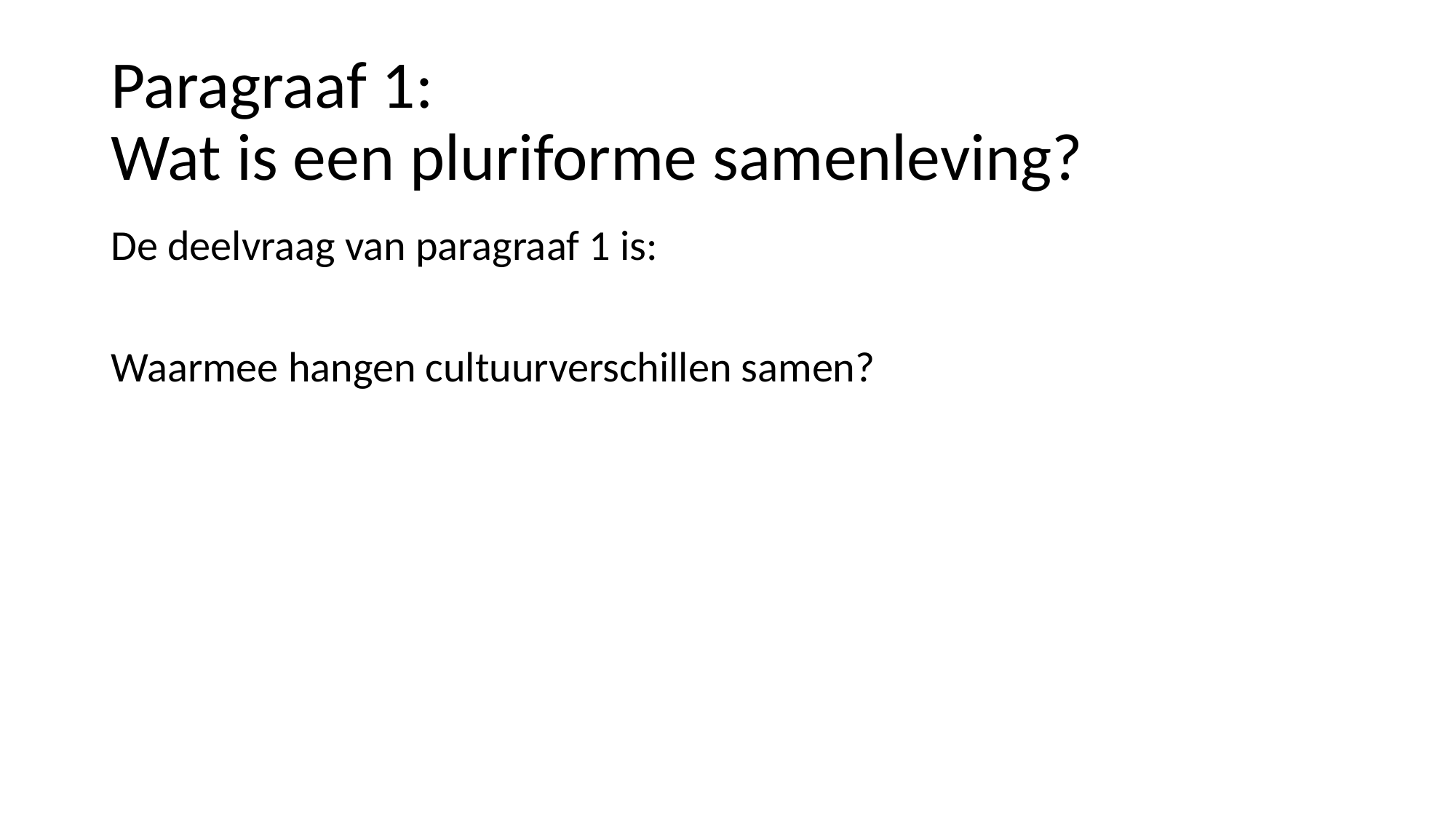

# Paragraaf 1: Wat is een pluriforme samenleving?
De deelvraag van paragraaf 1 is:

Waarmee hangen cultuurverschillen samen?